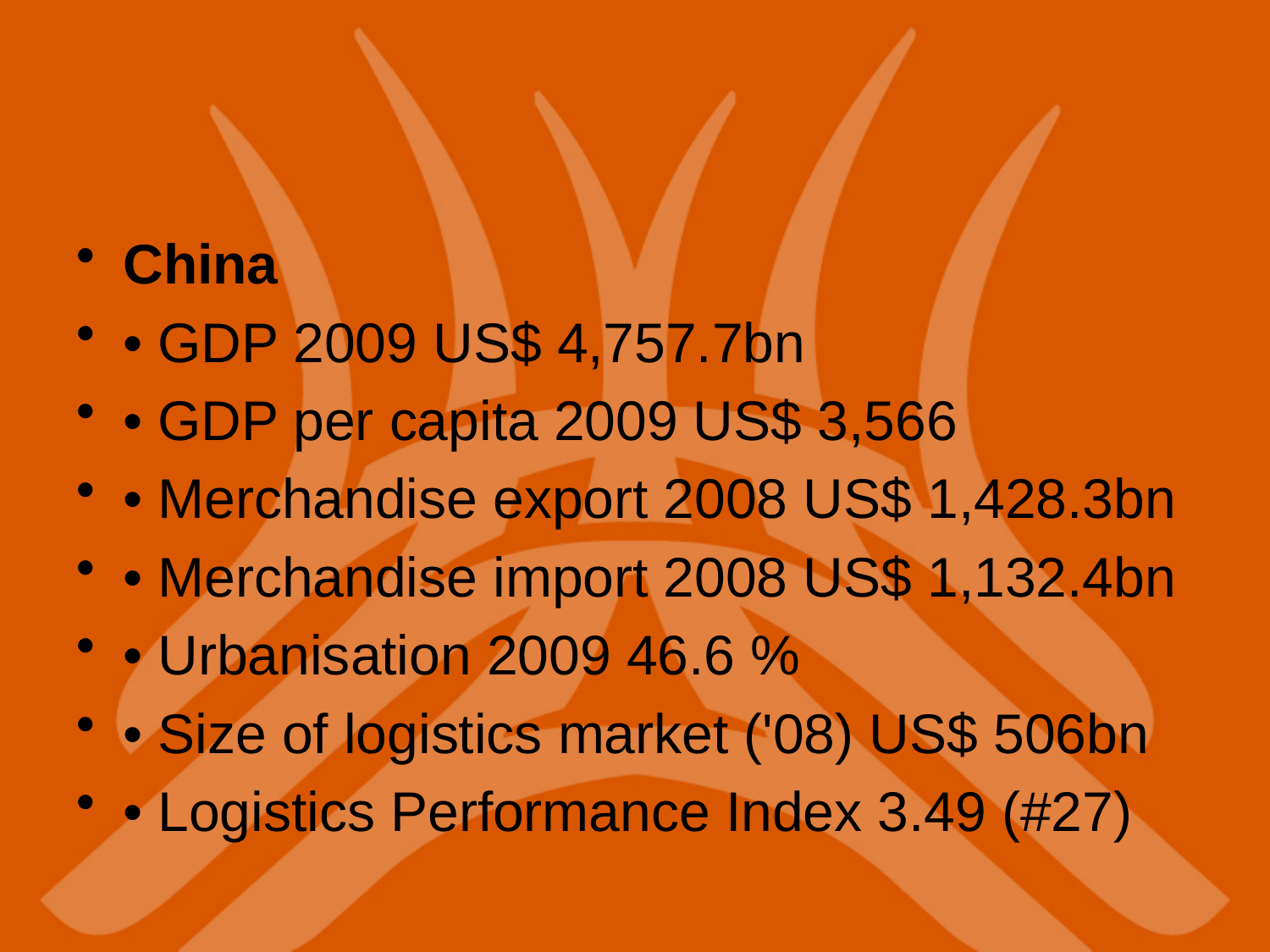

China
• GDP 2009 US$ 4,757.7bn
• GDP per capita 2009 US$ 3,566
• Merchandise export 2008 US$ 1,428.3bn
• Merchandise import 2008 US$ 1,132.4bn
• Urbanisation 2009 46.6 %
• Size of logistics market ('08) US$ 506bn
• Logistics Performance Index 3.49 (#27)

#